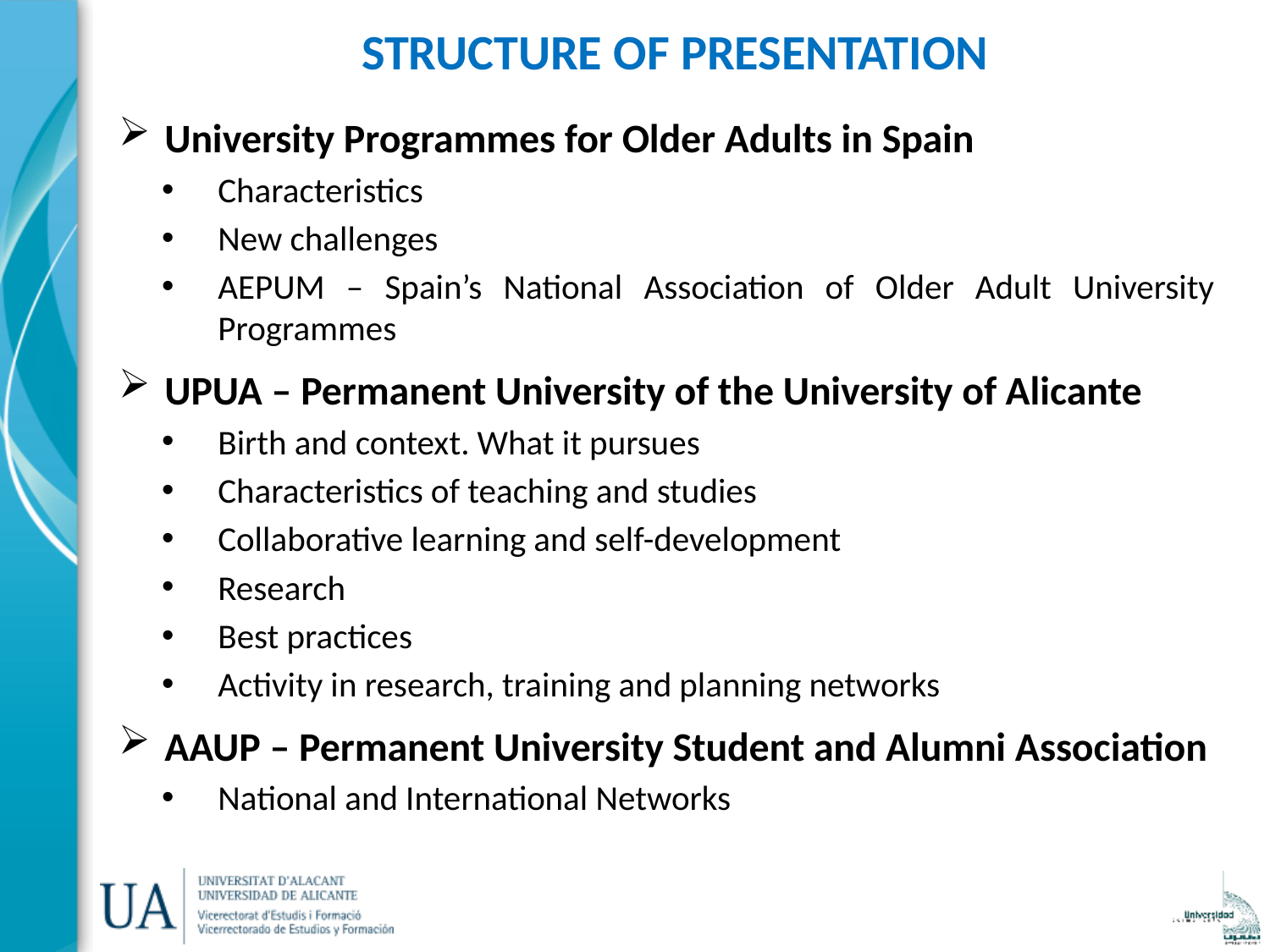

# STRUCTURE OF PRESENTATION
University Programmes for Older Adults in Spain
Characteristics
New challenges
AEPUM – Spain’s National Association of Older Adult University Programmes
UPUA – Permanent University of the University of Alicante
Birth and context. What it pursues
Characteristics of teaching and studies
Collaborative learning and self-development
Research
Best practices
Activity in research, training and planning networks
AAUP – Permanent University Student and Alumni Association
National and International Networks